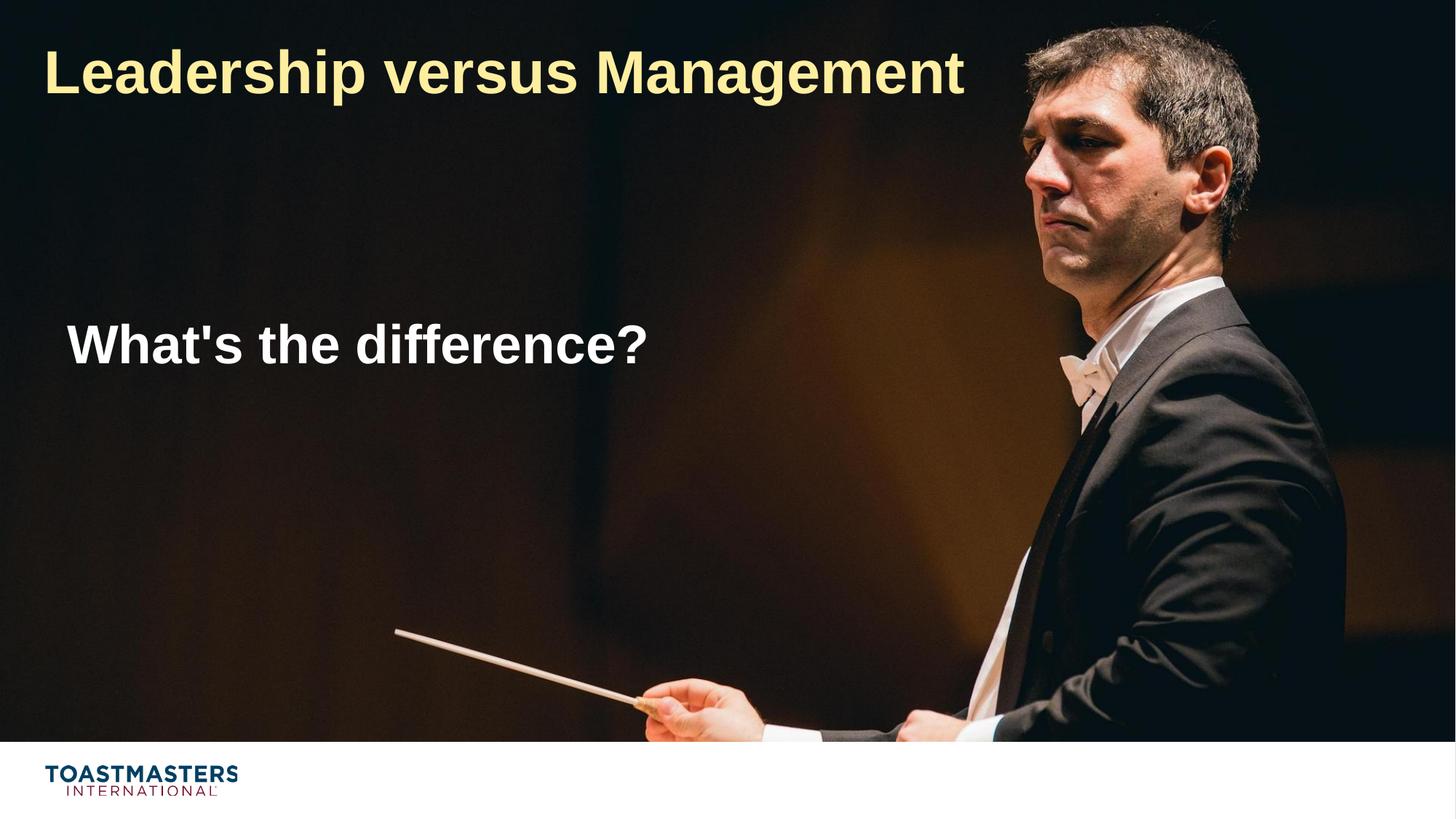

# Leadership versus Management
What's the difference?
Leadership

"Leadership is inspiring a team towards a common vision."